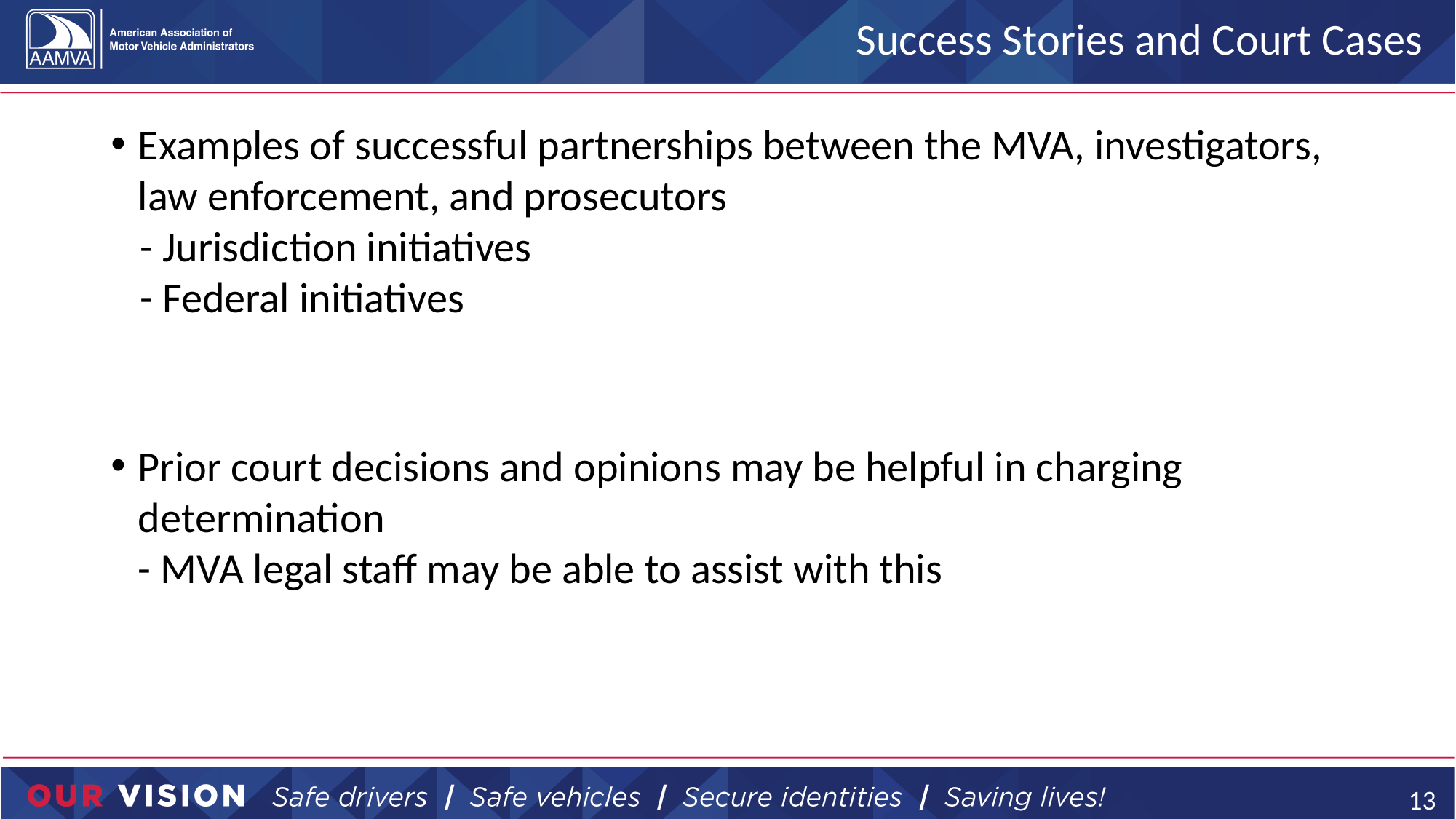

# Success Stories and Court Cases
Examples of successful partnerships between the MVA, investigators, law enforcement, and prosecutors
   - Jurisdiction initiatives
   - Federal initiatives

Prior court decisions and opinions may be helpful in charging determination
- MVA legal staff may be able to assist with this

13